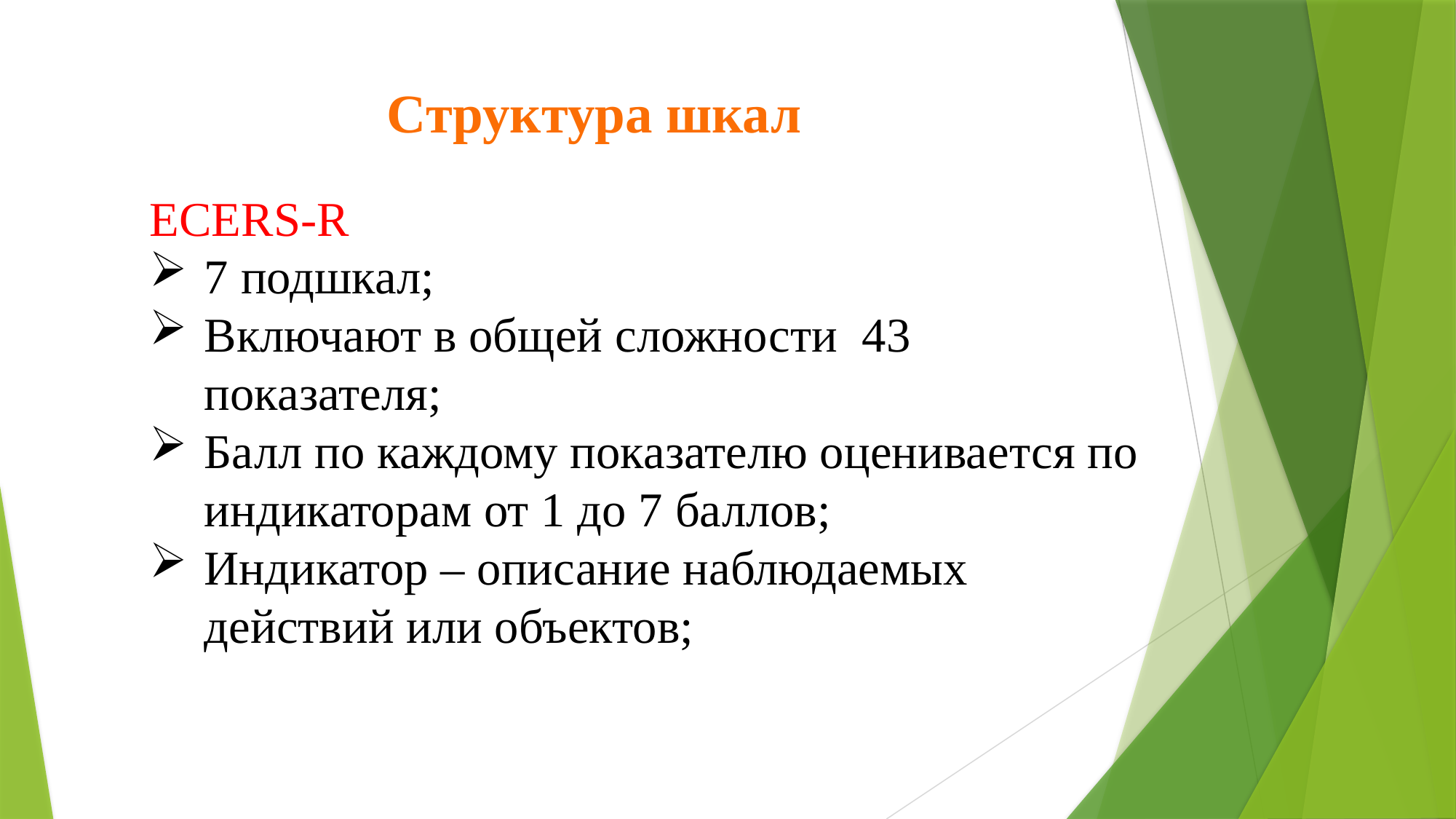

# Структура шкал
ECERS-R
7 подшкал;
Включают в общей сложности  43 показателя;
Балл по каждому показателю оценивается по индикаторам от 1 до 7 баллов;
Индикатор – описание наблюдаемых действий или объектов;